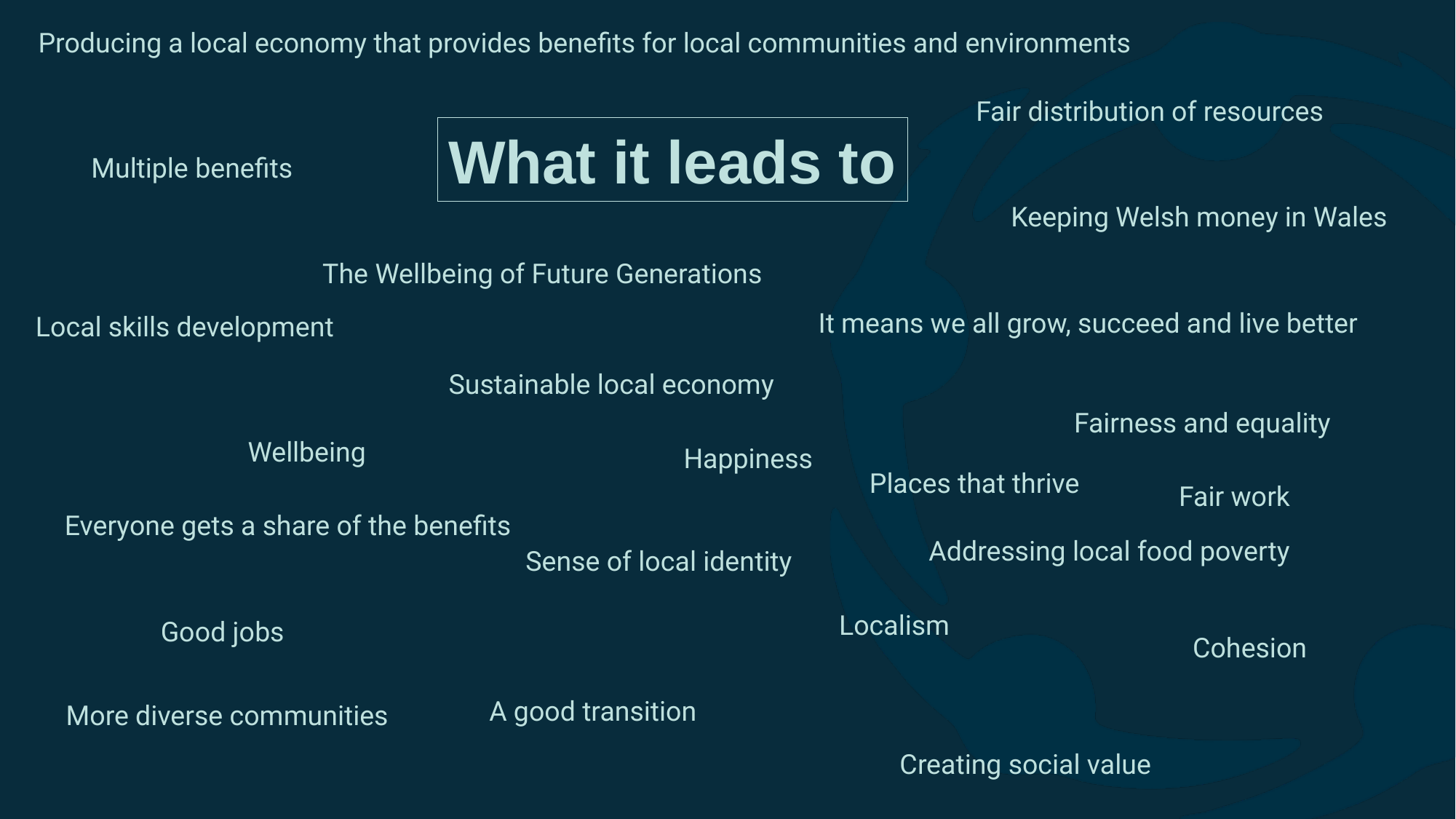

Producing a local economy that provides benefits for local communities and environments
Fair distribution of resources
What it leads to
Multiple benefits
Keeping Welsh money in Wales
The Wellbeing of Future Generations
It means we all grow, succeed and live better
Local skills development
Sustainable local economy
Fairness and equality
Wellbeing
Happiness
Places that thrive
Fair work
Everyone gets a share of the benefits
Addressing local food poverty
Sense of local identity
Localism
Good jobs
Cohesion
A good transition
More diverse communities
Creating social value